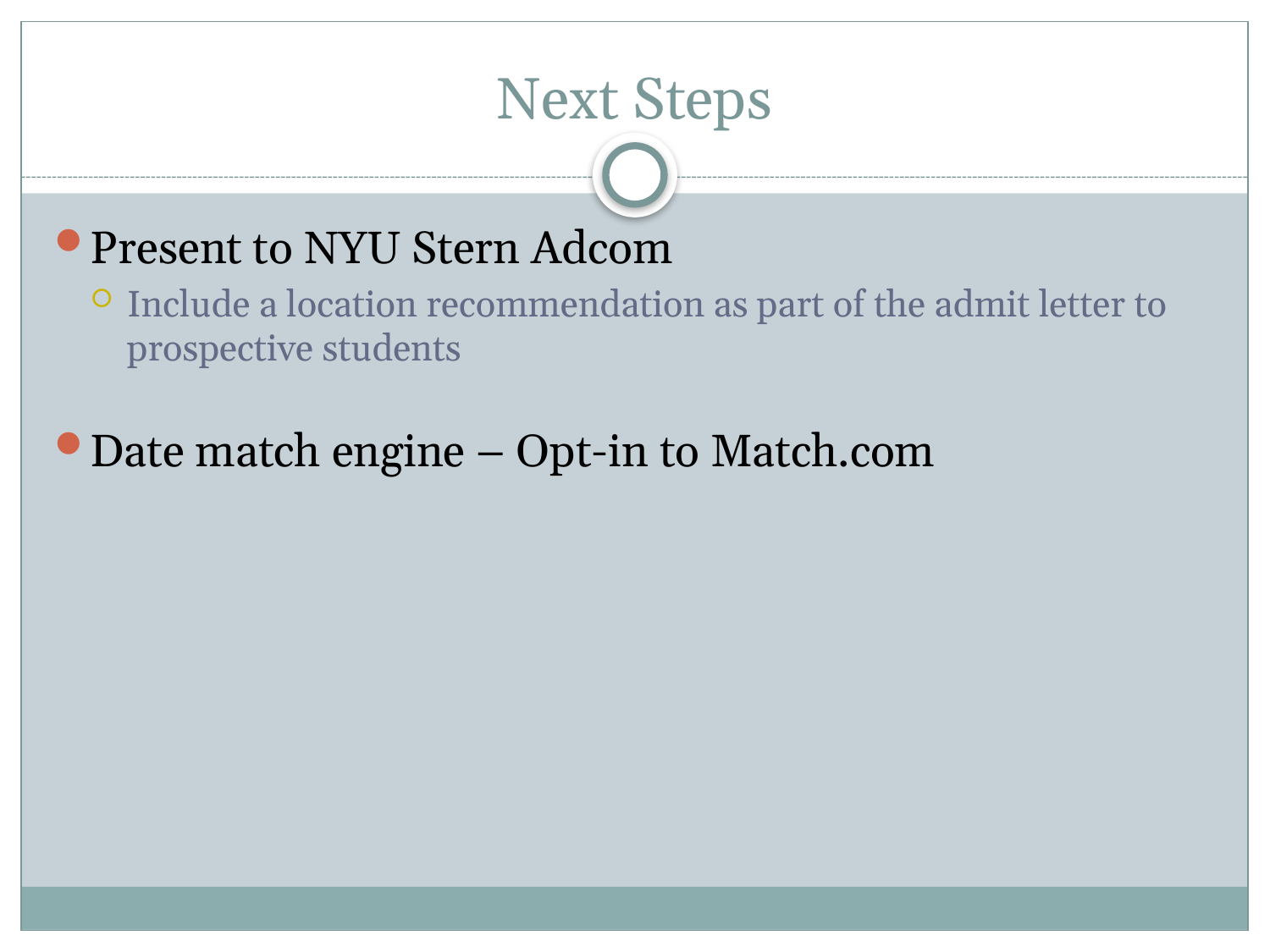

# Next Steps
Present to NYU Stern Adcom
Include a location recommendation as part of the admit letter to prospective students
Date match engine – Opt-in to Match.com